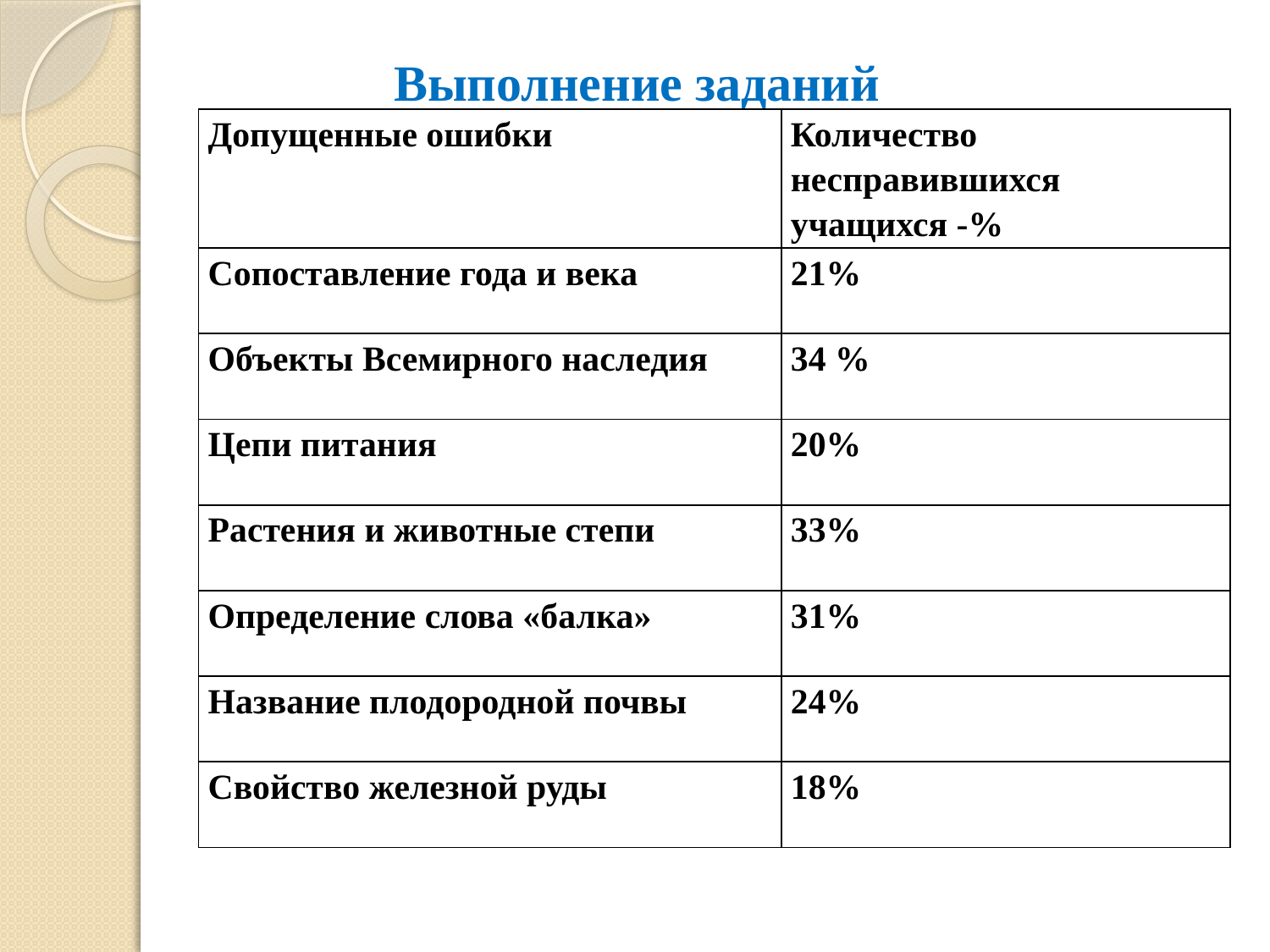

# Выполнение заданий
| Допущенные ошибки | Количество несправившихся учащихся -% |
| --- | --- |
| Сопоставление года и века | 21% |
| Объекты Всемирного наследия | 34 % |
| Цепи питания | 20% |
| Растения и животные степи | 33% |
| Определение слова «балка» | 31% |
| Название плодородной почвы | 24% |
| Свойство железной руды | 18% |